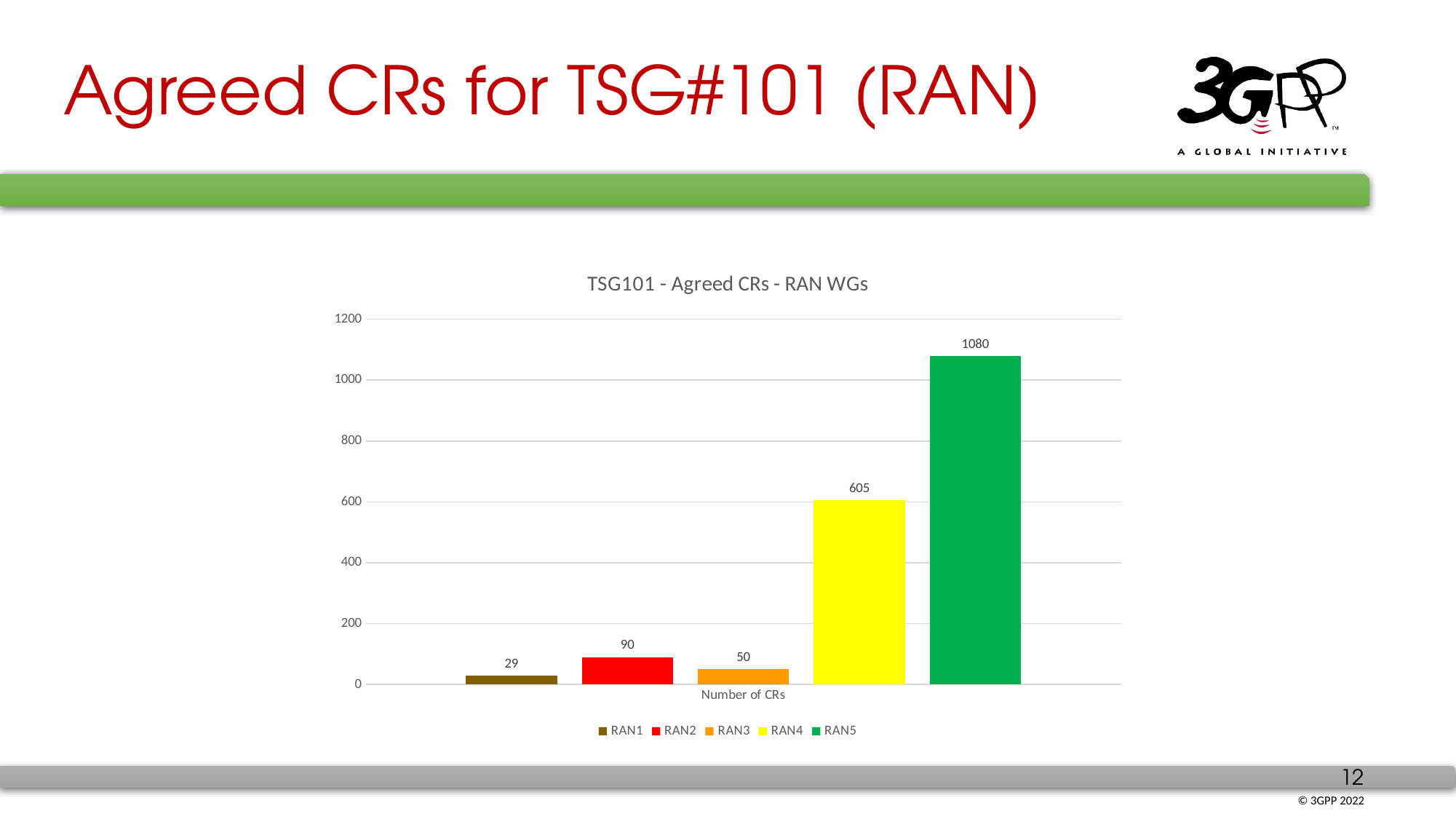

# Agreed CRs for TSG#101 (RAN)

### Chart: TSG101 - Agreed CRs - RAN WGs

| Category | RAN1 | RAN2 | RAN3 | RAN4 | RAN5 |
|---|---|---|---|---|---|
| Number of CRs | 29.0 | 90.0 | 50.0 | 605.0 | 1080.0 |